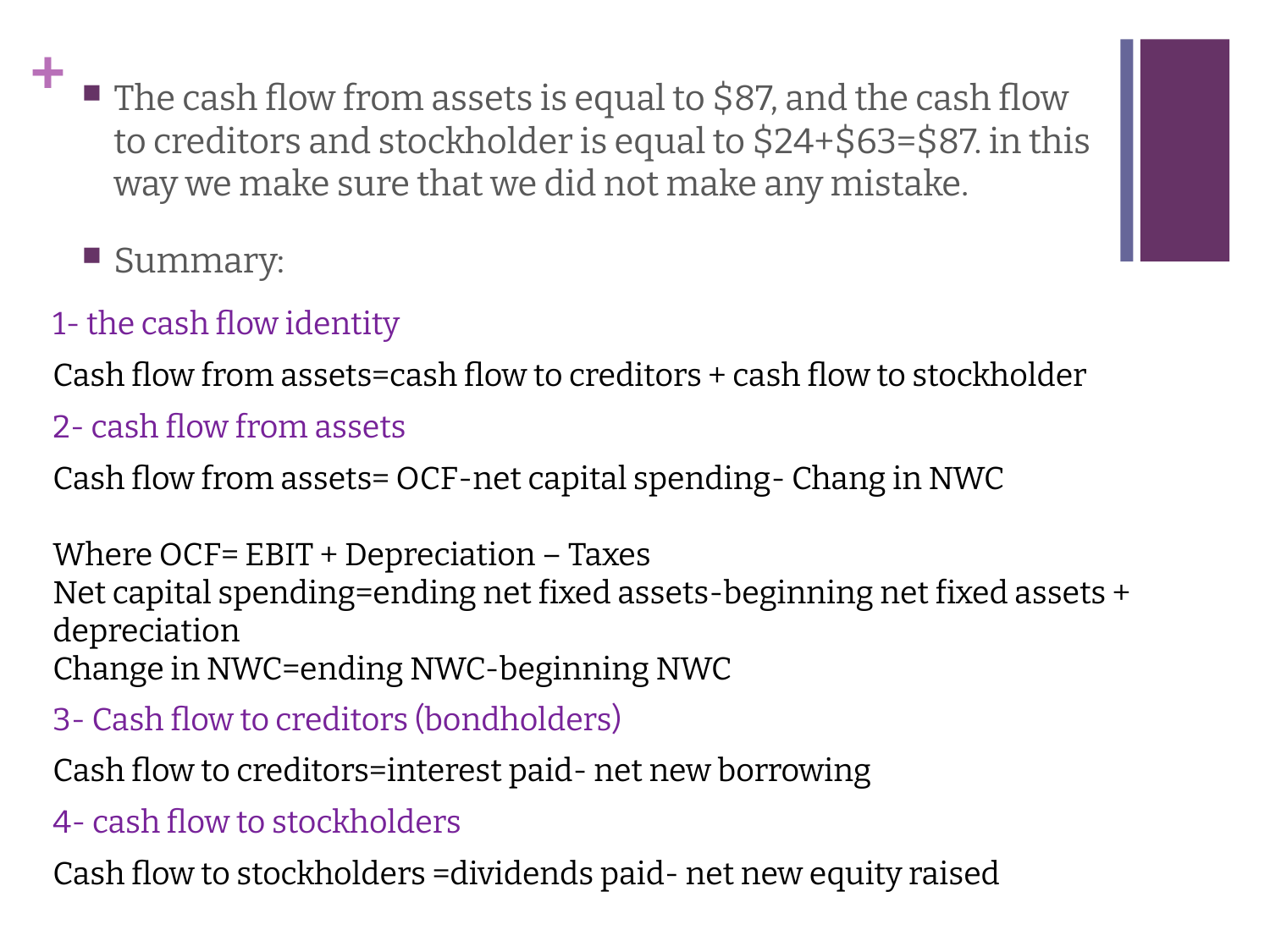

The cash flow from assets is equal to $87, and the cash flow to creditors and stockholder is equal to $24+$63=$87. in this way we make sure that we did not make any mistake.
Summary:

| 1- the cash flow identity |
| --- |
| Cash flow from assets=cash flow to creditors + cash flow to stockholder |
| 2- cash flow from assets |
| Cash flow from assets= OCF-net capital spending- Chang in NWC Where OCF= EBIT + Depreciation – Taxes Net capital spending=ending net fixed assets-beginning net fixed assets + depreciation Change in NWC=ending NWC-beginning NWC |
| 3- Cash flow to creditors (bondholders) |
| Cash flow to creditors=interest paid- net new borrowing |
| 4- cash flow to stockholders |
| Cash flow to stockholders =dividends paid- net new equity raised |